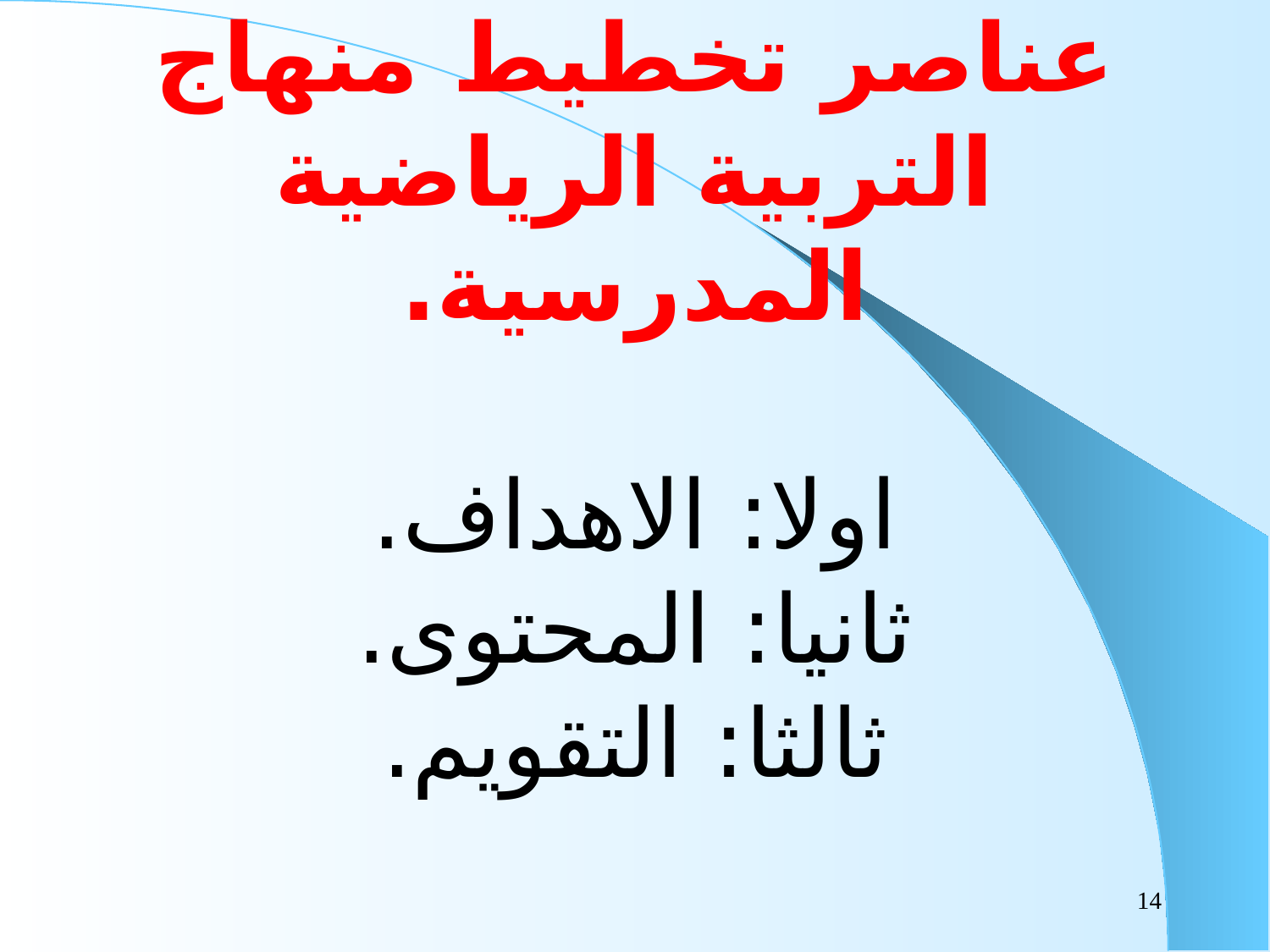

عناصر تخطيط منهاج التربية الرياضية المدرسية.
اولا: الاهداف.
ثانيا: المحتوى.
ثالثا: التقويم.
14